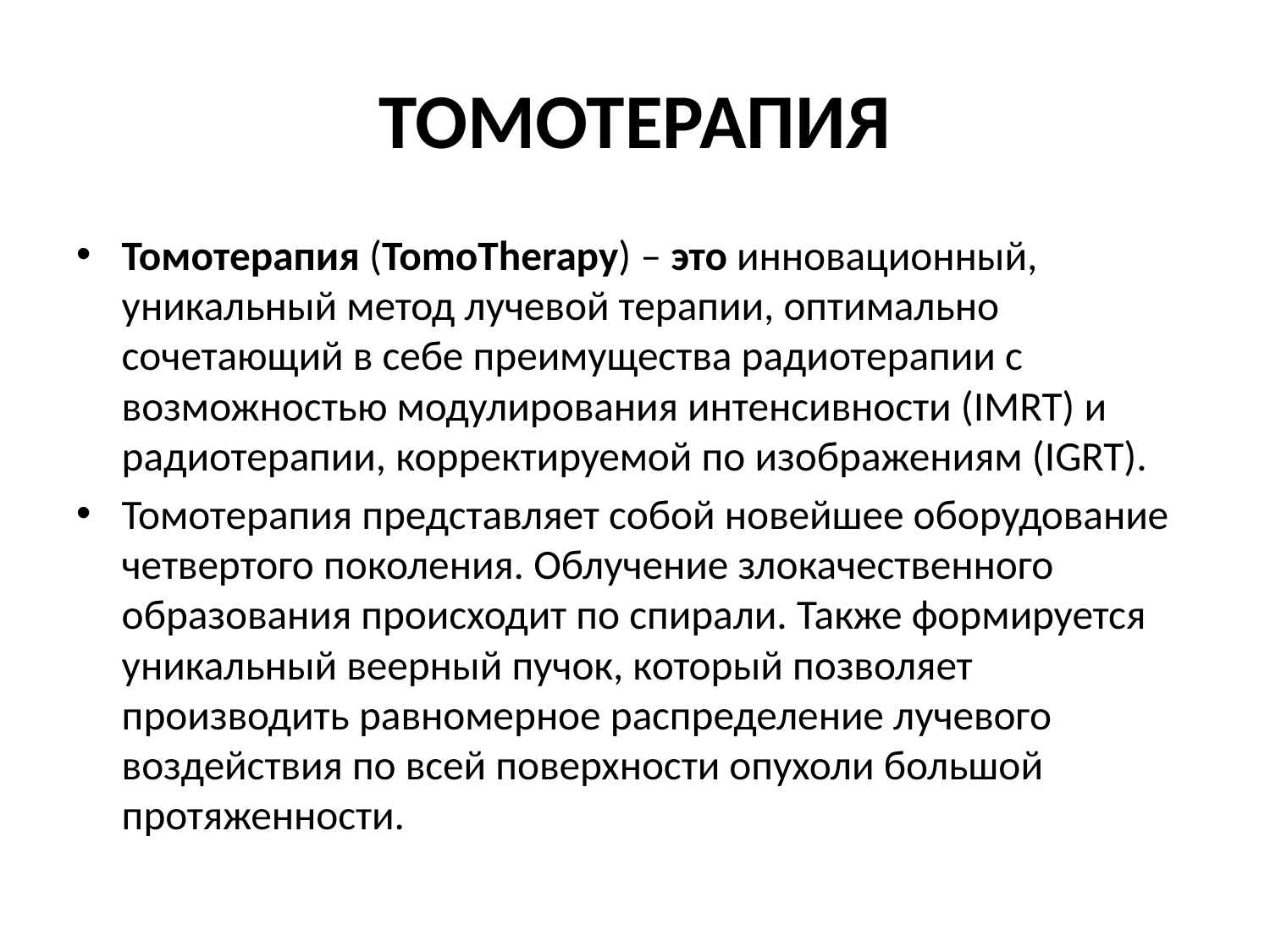

# ТОМОТЕРАПИЯ
Томотерапия (TomoTherapy) – это инновационный, уникальный метод лучевой терапии, оптимально сочетающий в себе преимущества радиотерапии с возможностью модулирования интенсивности (IMRT) и радиотерапии, корректируемой по изображениям (IGRT).
Томотерапия представляет собой новейшее оборудование четвертого поколения. Облучение злокачественного образования происходит по спирали. Также формируется уникальный веерный пучок, который позволяет производить равномерное распределение лучевого воздействия по всей поверхности опухоли большой протяженности.